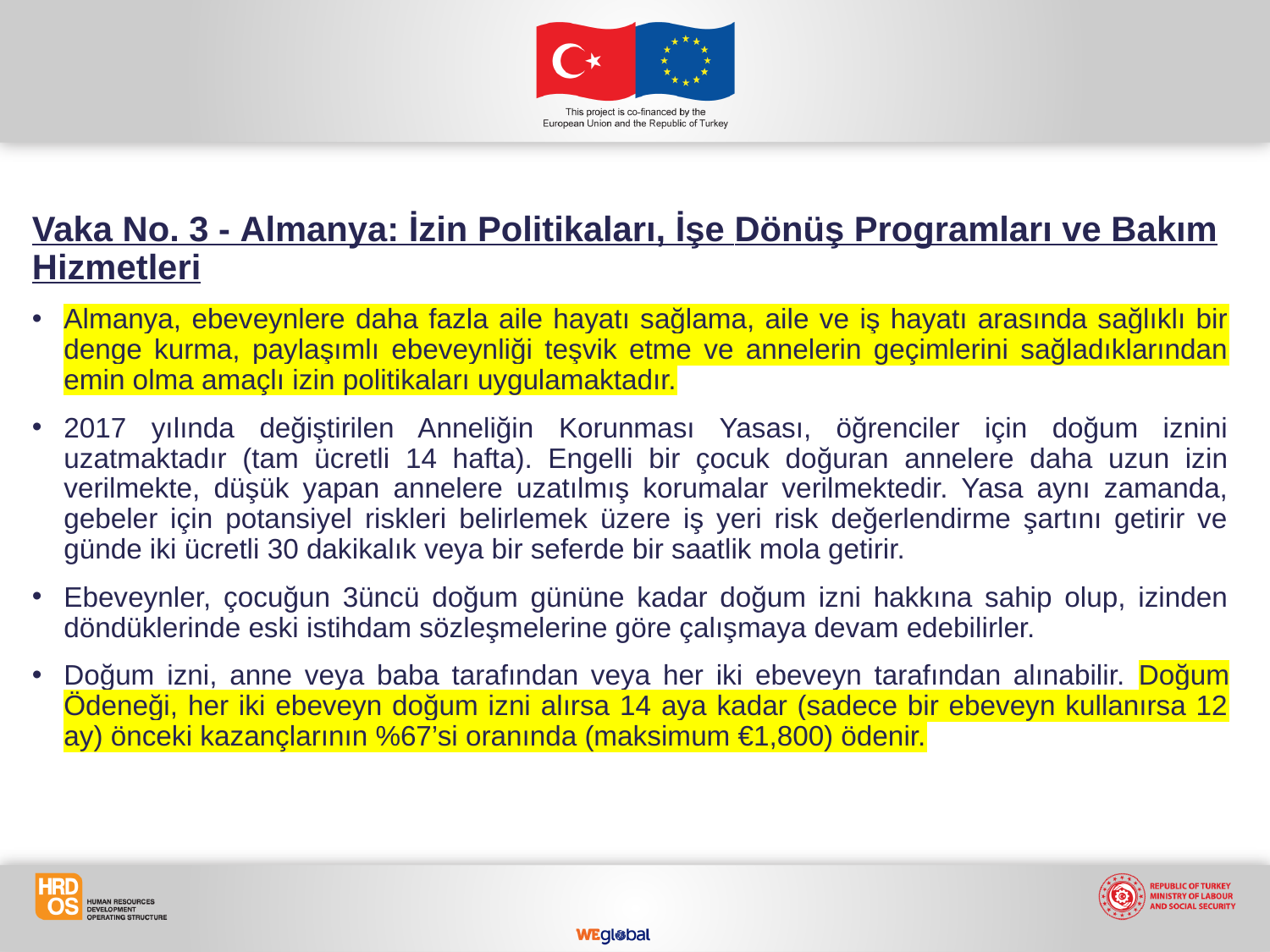

Vaka No. 3 - Almanya: İzin Politikaları, İşe Dönüş Programları ve Bakım Hizmetleri
Almanya, ebeveynlere daha fazla aile hayatı sağlama, aile ve iş hayatı arasında sağlıklı bir denge kurma, paylaşımlı ebeveynliği teşvik etme ve annelerin geçimlerini sağladıklarından emin olma amaçlı izin politikaları uygulamaktadır.
2017 yılında değiştirilen Anneliğin Korunması Yasası, öğrenciler için doğum iznini uzatmaktadır (tam ücretli 14 hafta). Engelli bir çocuk doğuran annelere daha uzun izin verilmekte, düşük yapan annelere uzatılmış korumalar verilmektedir. Yasa aynı zamanda, gebeler için potansiyel riskleri belirlemek üzere iş yeri risk değerlendirme şartını getirir ve günde iki ücretli 30 dakikalık veya bir seferde bir saatlik mola getirir.
Ebeveynler, çocuğun 3üncü doğum gününe kadar doğum izni hakkına sahip olup, izinden döndüklerinde eski istihdam sözleşmelerine göre çalışmaya devam edebilirler.
Doğum izni, anne veya baba tarafından veya her iki ebeveyn tarafından alınabilir. Doğum Ödeneği, her iki ebeveyn doğum izni alırsa 14 aya kadar (sadece bir ebeveyn kullanırsa 12 ay) önceki kazançlarının %67’si oranında (maksimum €1,800) ödenir.